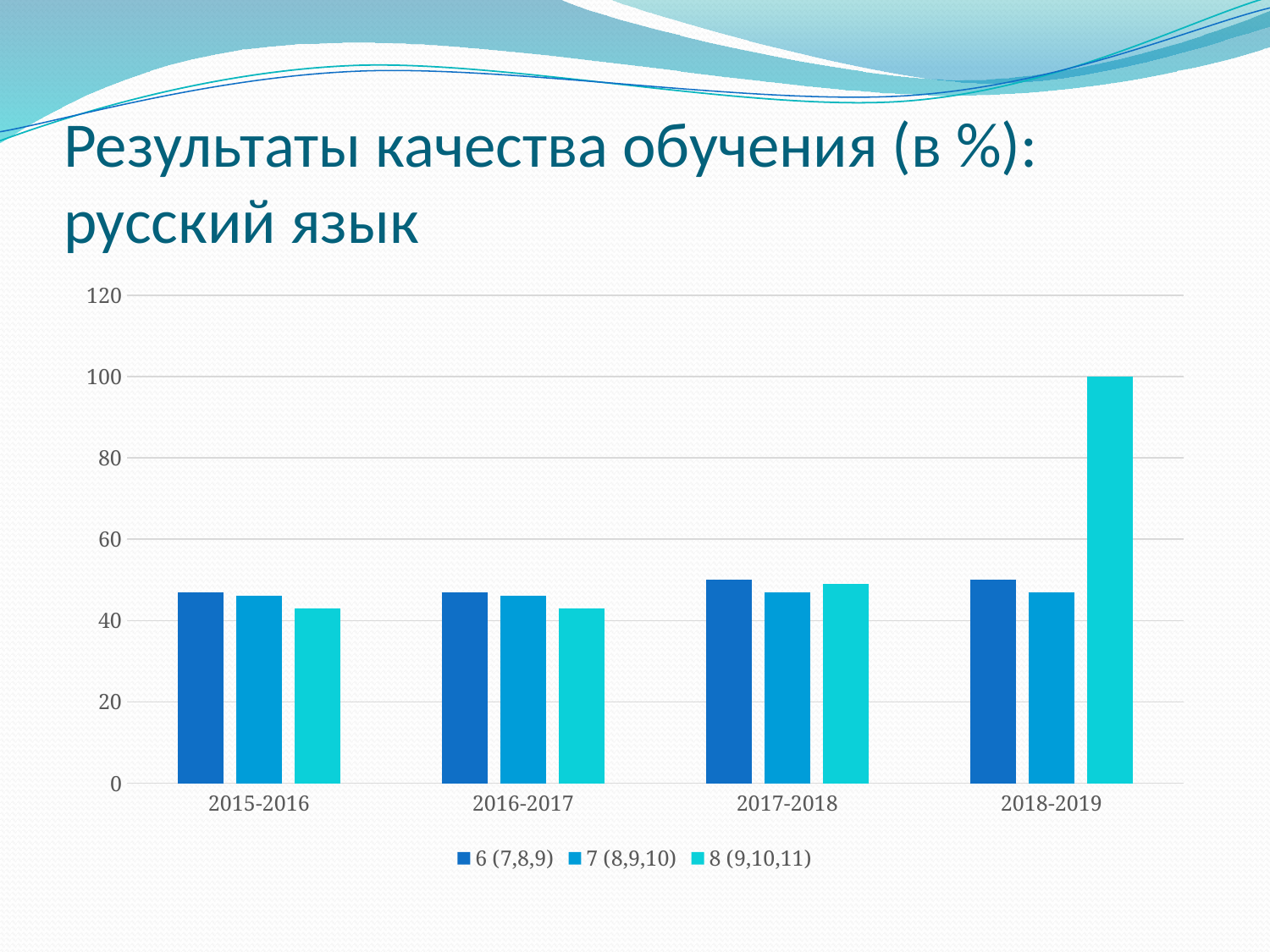

# Результаты качества обучения (в %): русский язык

### Chart

| Category | 6 (7,8,9) | 7 (8,9,10) | 8 (9,10,11) |
|---|---|---|---|
| 2015-2016 | 47.0 | 46.0 | 43.0 |
| 2016-2017 | 47.0 | 46.0 | 43.0 |
| 2017-2018 | 50.0 | 47.0 | 49.0 |
| 2018-2019 | 50.0 | 47.0 | 100.0 |